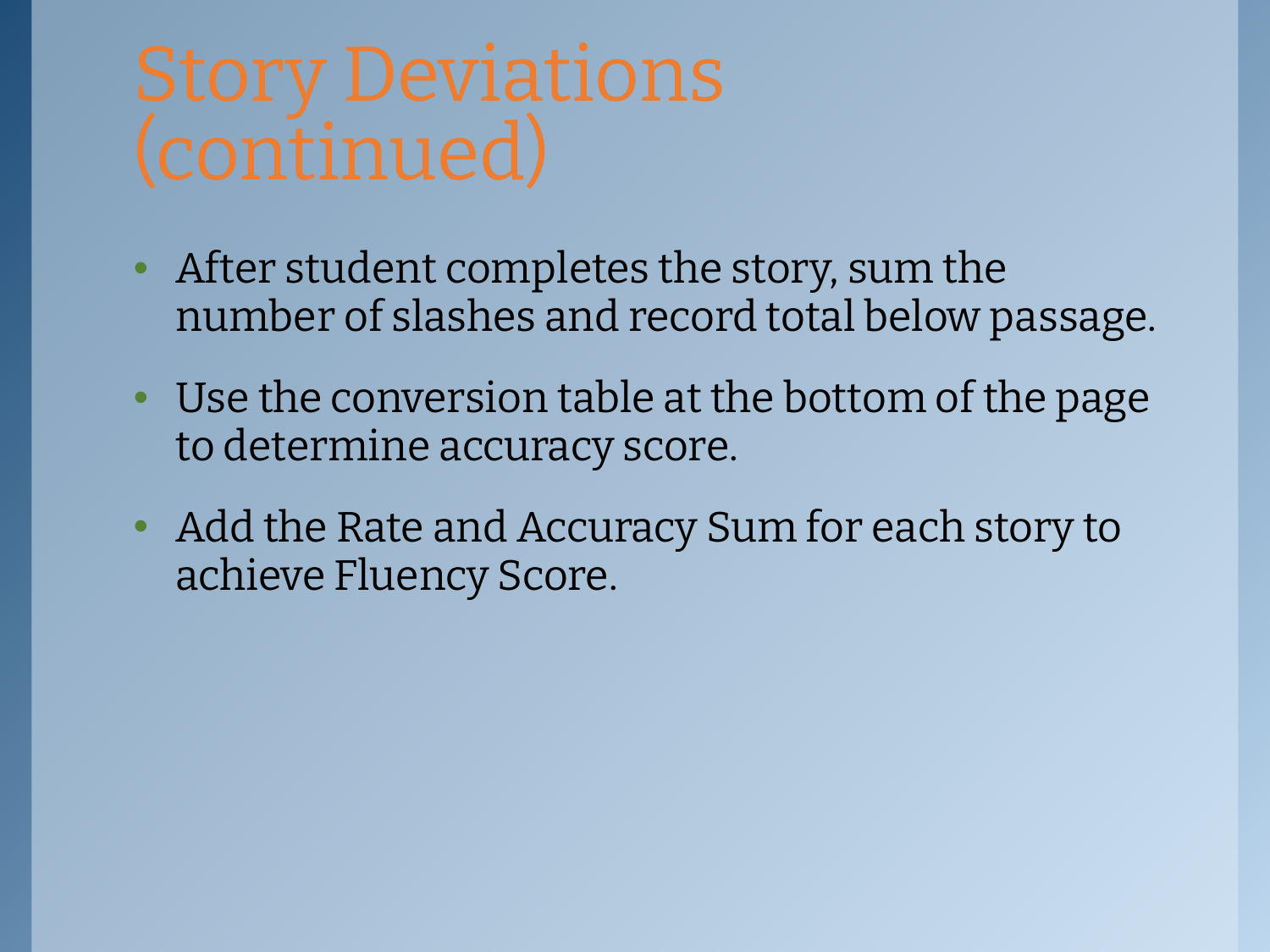

# Story Deviations (continued)
After student completes the story, sum the number of slashes and record total below passage.
Use the conversion table at the bottom of the page to determine accuracy score.
Add the Rate and Accuracy Sum for each story to achieve Fluency Score.